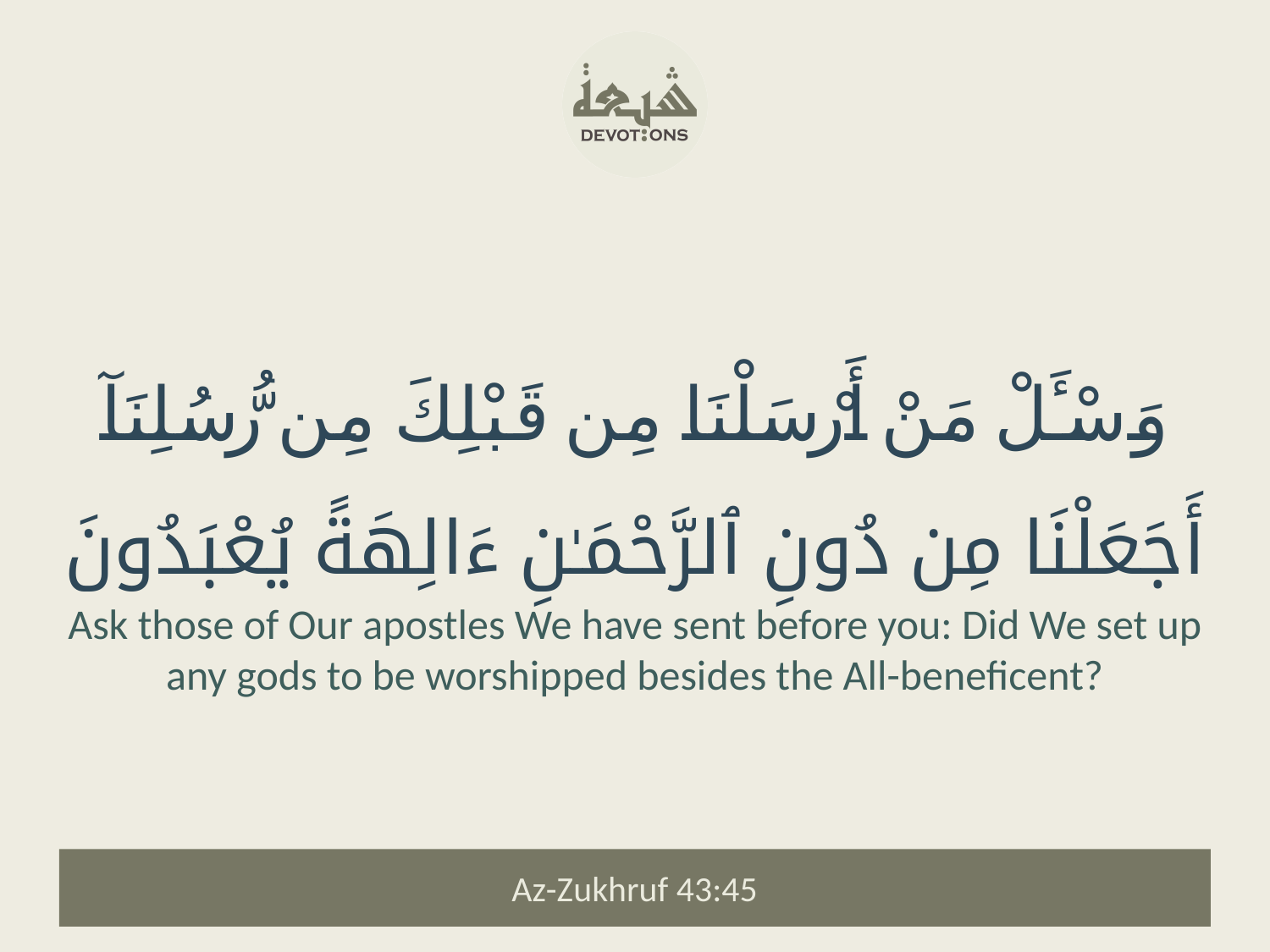

وَسْـَٔلْ مَنْ أَرْسَلْنَا مِن قَبْلِكَ مِن رُّسُلِنَآ أَجَعَلْنَا مِن دُونِ ٱلرَّحْمَـٰنِ ءَالِهَةً يُعْبَدُونَ
Ask those of Our apostles We have sent before you: Did We set up any gods to be worshipped besides the All-beneficent?
Az-Zukhruf 43:45